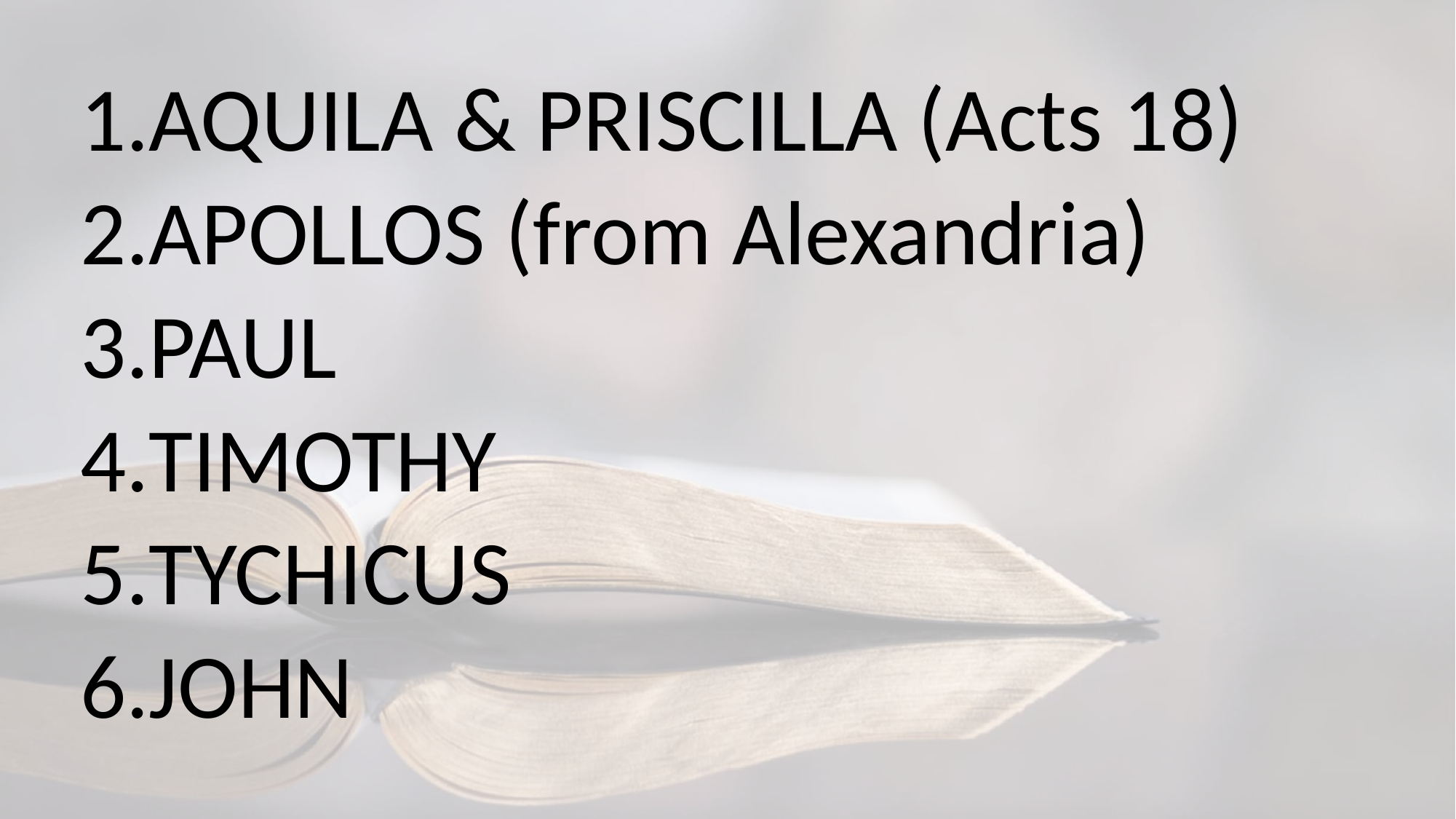

AQUILA & PRISCILLA (Acts 18)
APOLLOS (from Alexandria)
PAUL
TIMOTHY
TYCHICUS
JOHN